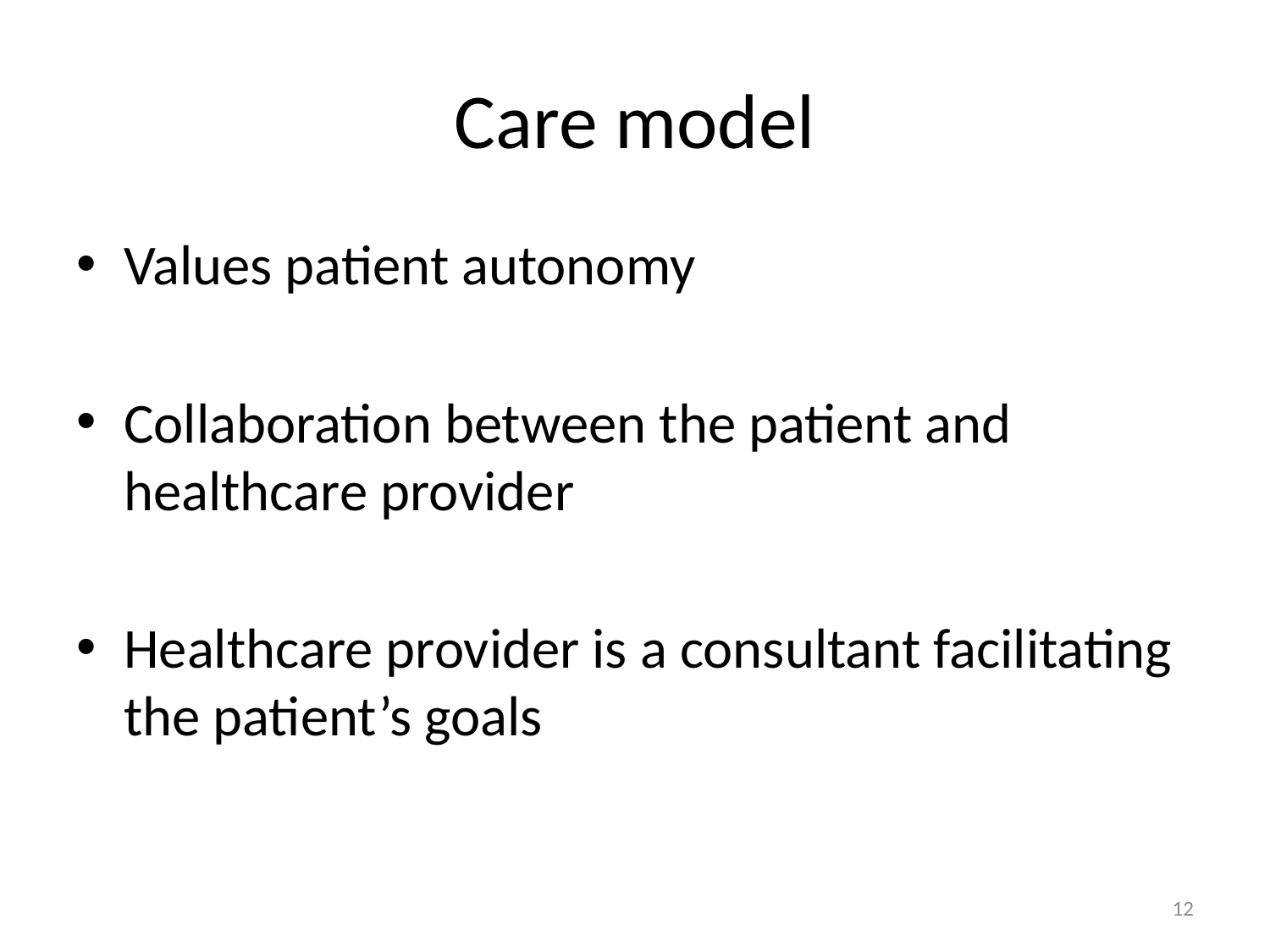

# Care model
Values patient autonomy

Collaboration between the patient and healthcare provider

Healthcare provider is a consultant facilitating the patient’s goals
12